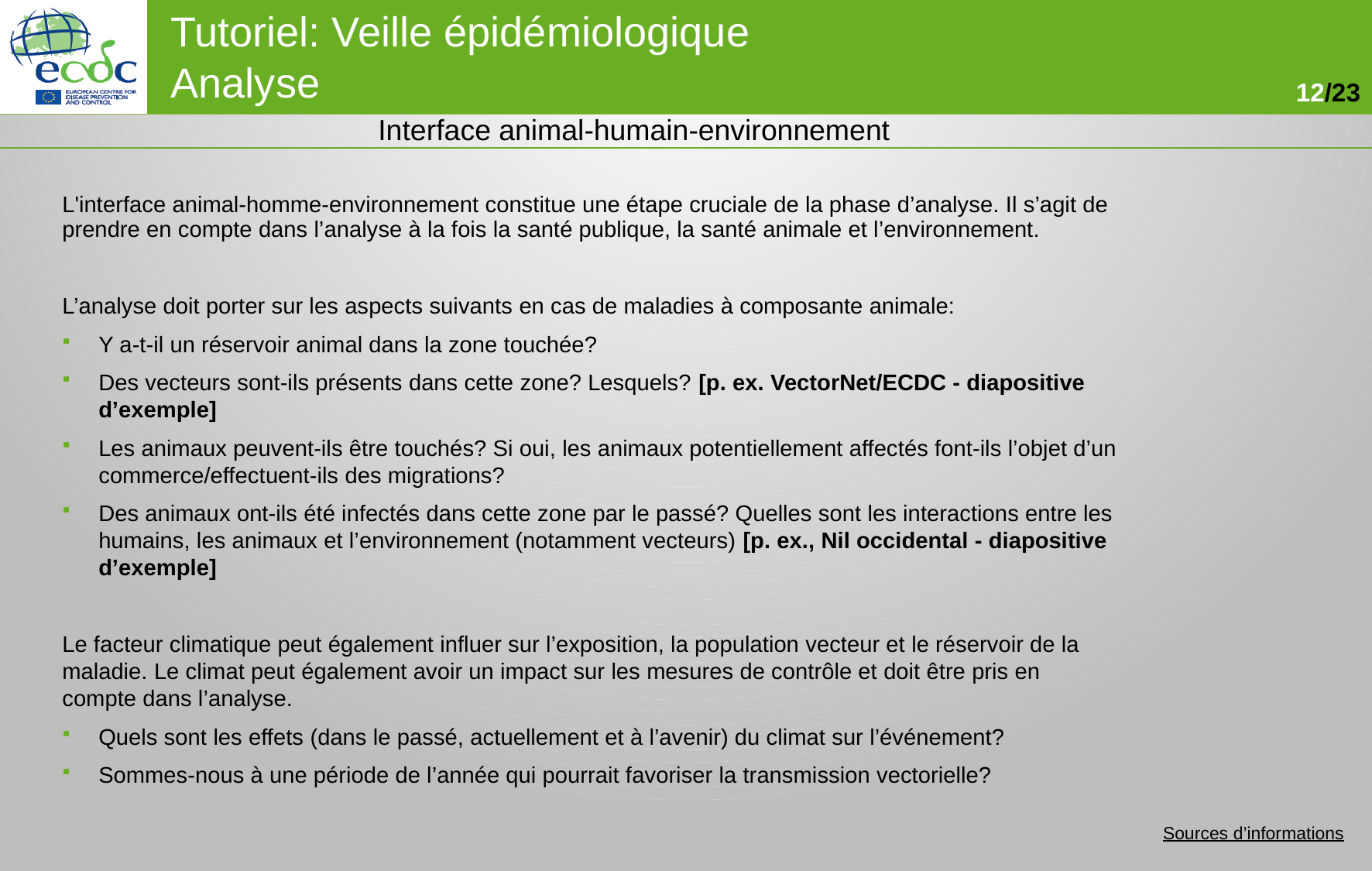

Interface animal-humain-environnement
L'interface animal-homme-environnement constitue une étape cruciale de la phase d’analyse. Il s’agit de prendre en compte dans l’analyse à la fois la santé publique, la santé animale et l’environnement.

L’analyse doit porter sur les aspects suivants en cas de maladies à composante animale:
Y a-t-il un réservoir animal dans la zone touchée?
Des vecteurs sont-ils présents dans cette zone? Lesquels? [p. ex. VectorNet/ECDC - diapositive d’exemple]
Les animaux peuvent-ils être touchés? Si oui, les animaux potentiellement affectés font-ils l’objet d’un commerce/effectuent-ils des migrations?
Des animaux ont-ils été infectés dans cette zone par le passé? Quelles sont les interactions entre les humains, les animaux et l’environnement (notamment vecteurs) [p. ex., Nil occidental - diapositive d’exemple]

Le facteur climatique peut également influer sur l’exposition, la population vecteur et le réservoir de la maladie. Le climat peut également avoir un impact sur les mesures de contrôle et doit être pris en compte dans l’analyse.
Quels sont les effets (dans le passé, actuellement et à l’avenir) du climat sur l’événement?
Sommes-nous à une période de l’année qui pourrait favoriser la transmission vectorielle?

Animal
OIE: http://www.oie.int/fr/info/fr_urgences.htm
FAO: http://empres-i.fao.org/empres-i/home
Migration des oiseaux: http://www.unep-aewa.org/news/latest_news.htm
Espèces invasives en Europe: http://www.europe-aliens.org/index.jsp http://www.issg.org/index.html

Vecteurs
CDC: http://www.cdc.gov/ncidod/dvbid/index.html
ECDC: http://www.ecdc.europa.eu/en/activities/diseaseprogrammes/Pages/VBORNET.aspx
EDEN: http://ergodd.zoo.ox.ac.uk/eden/index.php?p=82

Climat
 ONU: http://www.worldweather.org/
 Europe: http://www.meteoalarm.eu/
 Instituts météorologiques nationaux: http://www.wmo.int/pages/members/region6_en.html
 Prévisions météorologiques: http://french.wunderground.com/

Sources d’informations